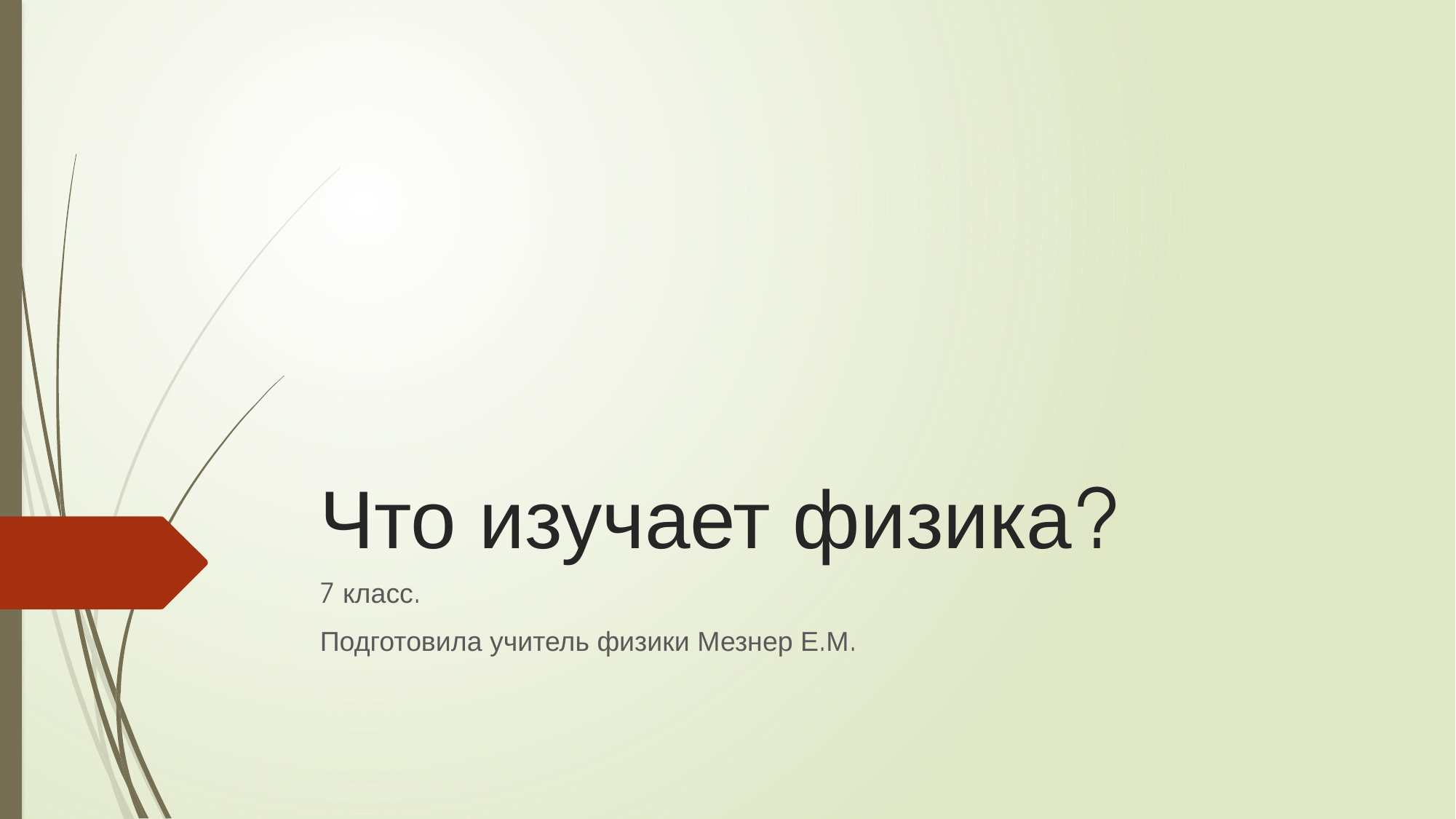

# Что изучает физика?
7 класс.
Подготовила учитель физики Мезнер Е.М.